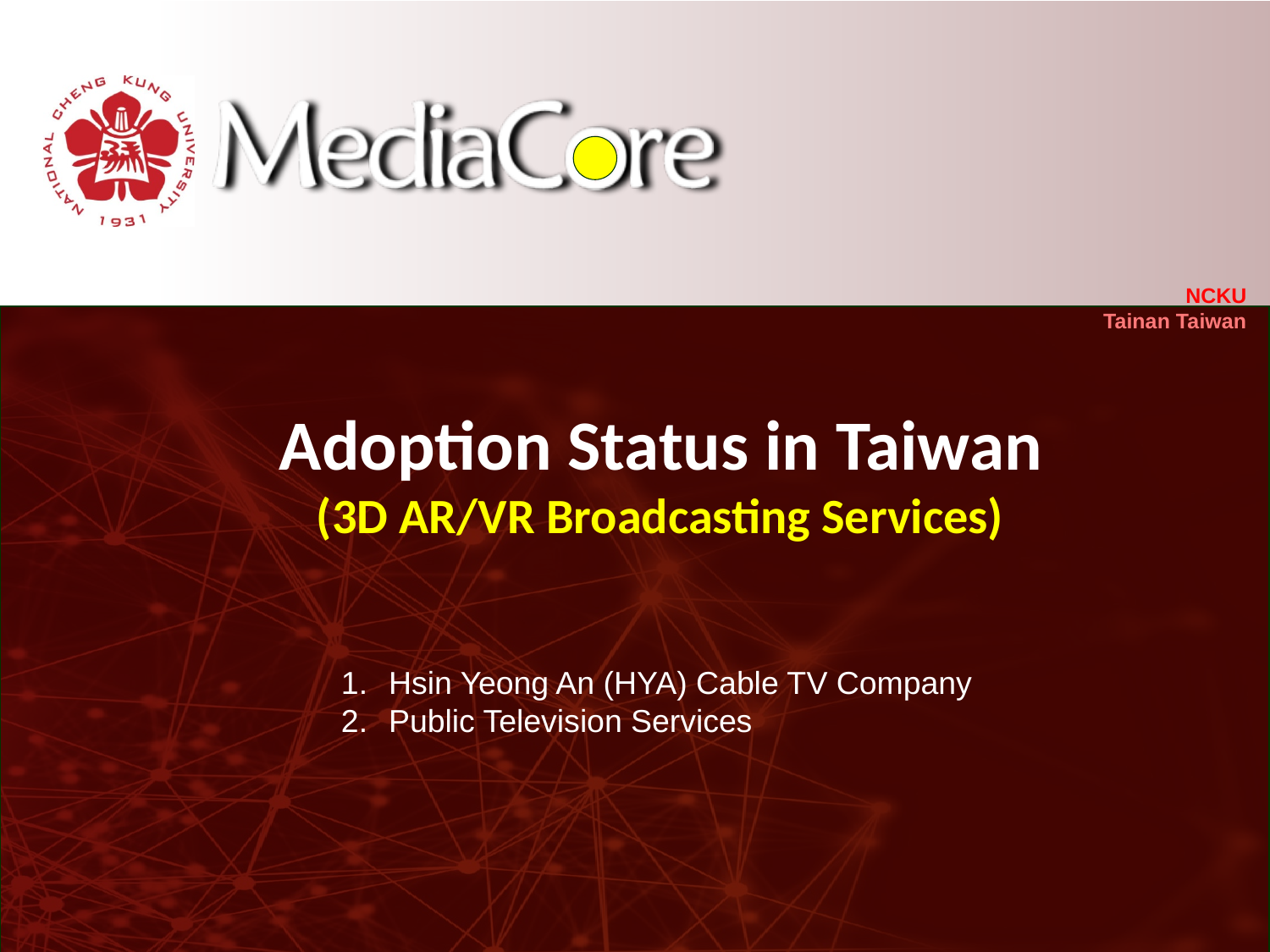

# Adoption Status in Taiwan (3D AR/VR Broadcasting Services)
Hsin Yeong An (HYA) Cable TV Company
Public Television Services